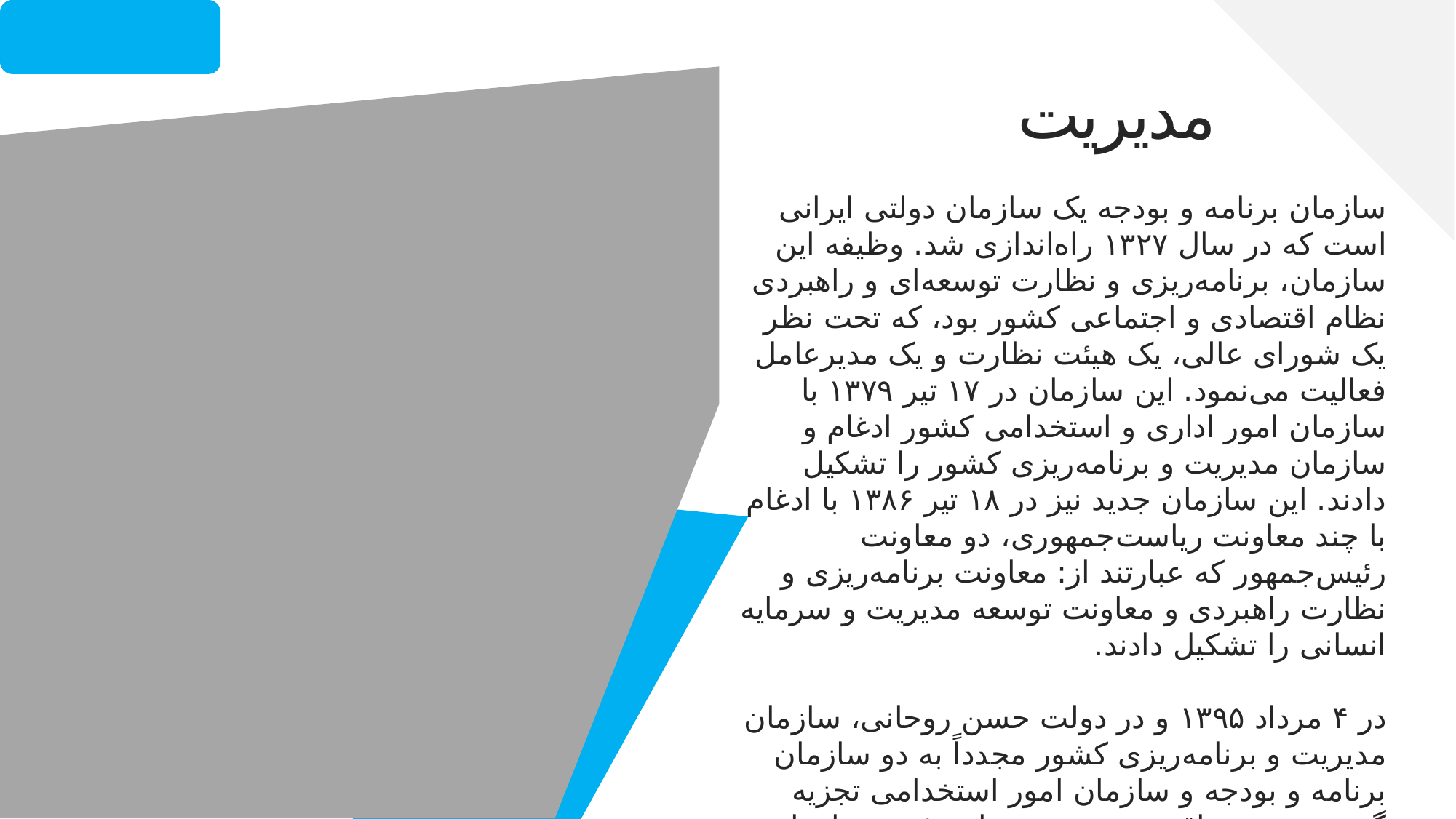

01
مدیریت

سازمان برنامه و بودجه یک سازمان دولتی ایرانی است که در سال ۱۳۲۷ راه‌اندازی شد. وظیفه این سازمان، برنامه‌ریزی و نظارت توسعه‌ای و راهبردی نظام اقتصادی و اجتماعی کشور بود، که تحت نظر یک شورای عالی، یک هیئت نظارت و یک مدیرعامل فعالیت می‌نمود. این سازمان در ۱۷ تیر ۱۳۷۹ با سازمان امور اداری و استخدامی کشور ادغام و سازمان مدیریت و برنامه‌ریزی کشور را تشکیل دادند. این سازمان جدید نیز در ۱۸ تیر ۱۳۸۶ با ادغام با چند معاونت ریاست‌جمهوری، دو معاونت رئیس‌جمهور که عبارتند از: معاونت برنامه‌ریزی و نظارت راهبردی و معاونت توسعه مدیریت و سرمایه انسانی را تشکیل دادند.

در ۴ مرداد ۱۳۹۵ و در دولت حسن روحانی، سازمان مدیریت و برنامه‌ریزی کشور مجدداً به دو سازمان برنامه و بودجه و سازمان امور استخدامی تجزیه گردید و محمدباقر نوبخت به عنوان رئیس سازمان برنامه و بودجه منصوب گردید